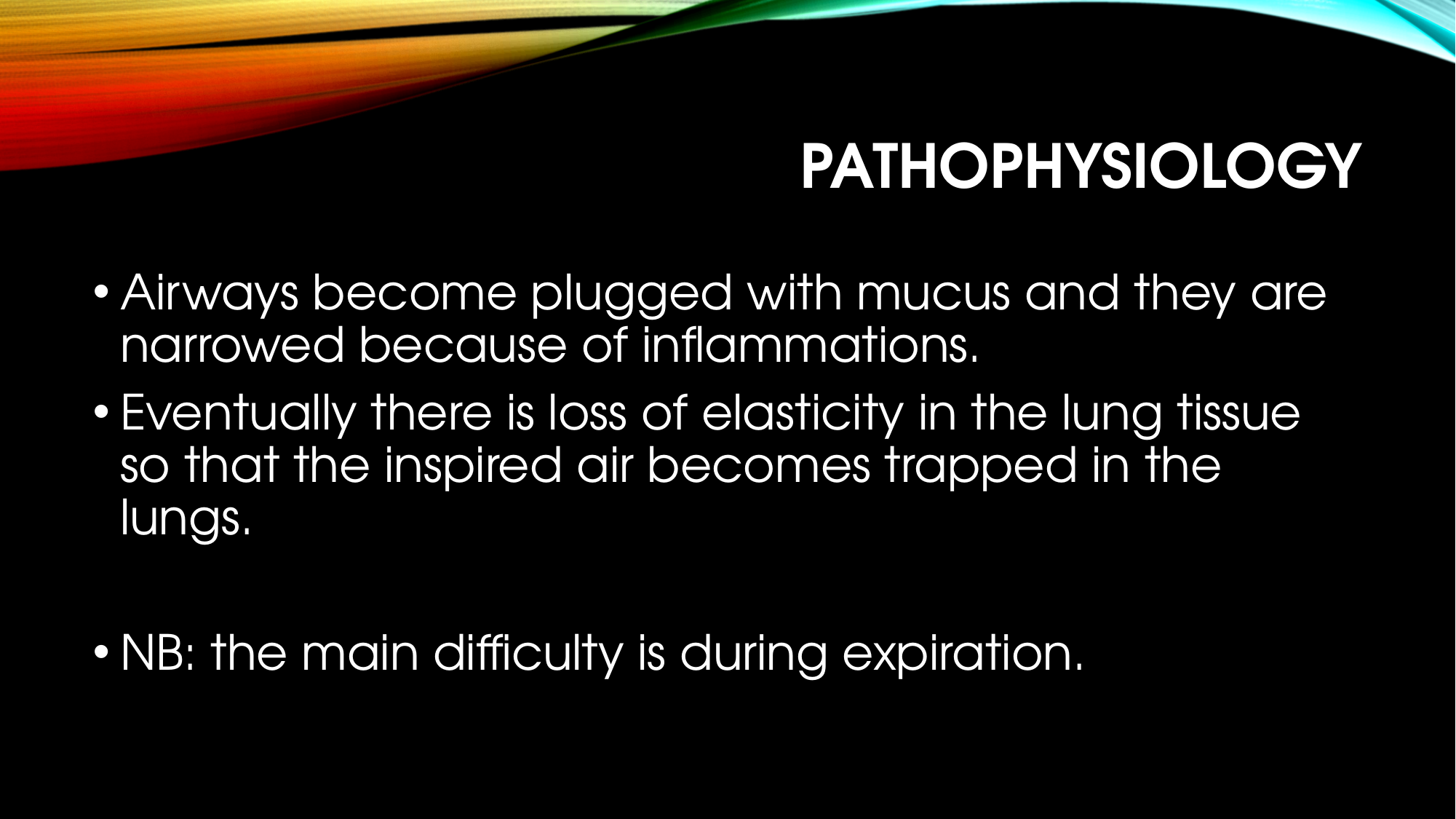

# Pathophysiology
Airways become plugged with mucus and they are narrowed because of inflammations.
Eventually there is loss of elasticity in the lung tissue so that the inspired air becomes trapped in the lungs.

NB: the main difficulty is during expiration.